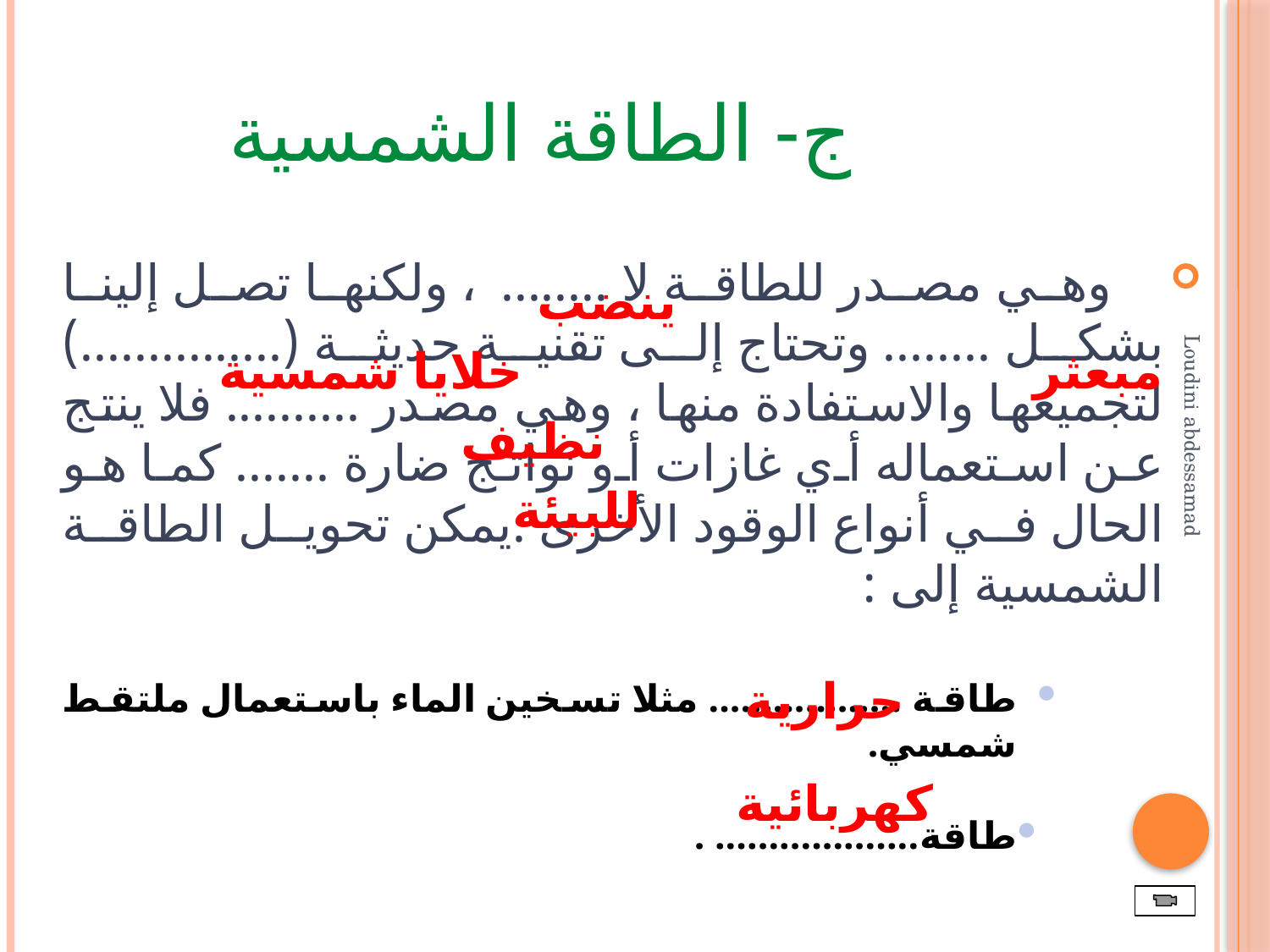

# ج- الطاقة الشمسية

    وهي مصدر للطاقة لا ........، ولكنها تصل إلينا بشكل ........ وتحتاج إلى تقنية حديثة (...............) لتجميعها والاستفادة منها ، وهي مصدر .......... فلا ينتج عن استعماله أي غازات أو نواتج ضارة ....... كما هو الحال في أنواع الوقود الأخرى .يمكن تحويل الطاقة الشمسية إلى :

طاقة .................. مثلا تسخين الماء باستعمال ملتقط شمسي.

طاقة................... .
ينضب
خلايا شمسية
مبعثر
نظيف
للبيئة
Loudini abdessamad
حرارية
كهربائية